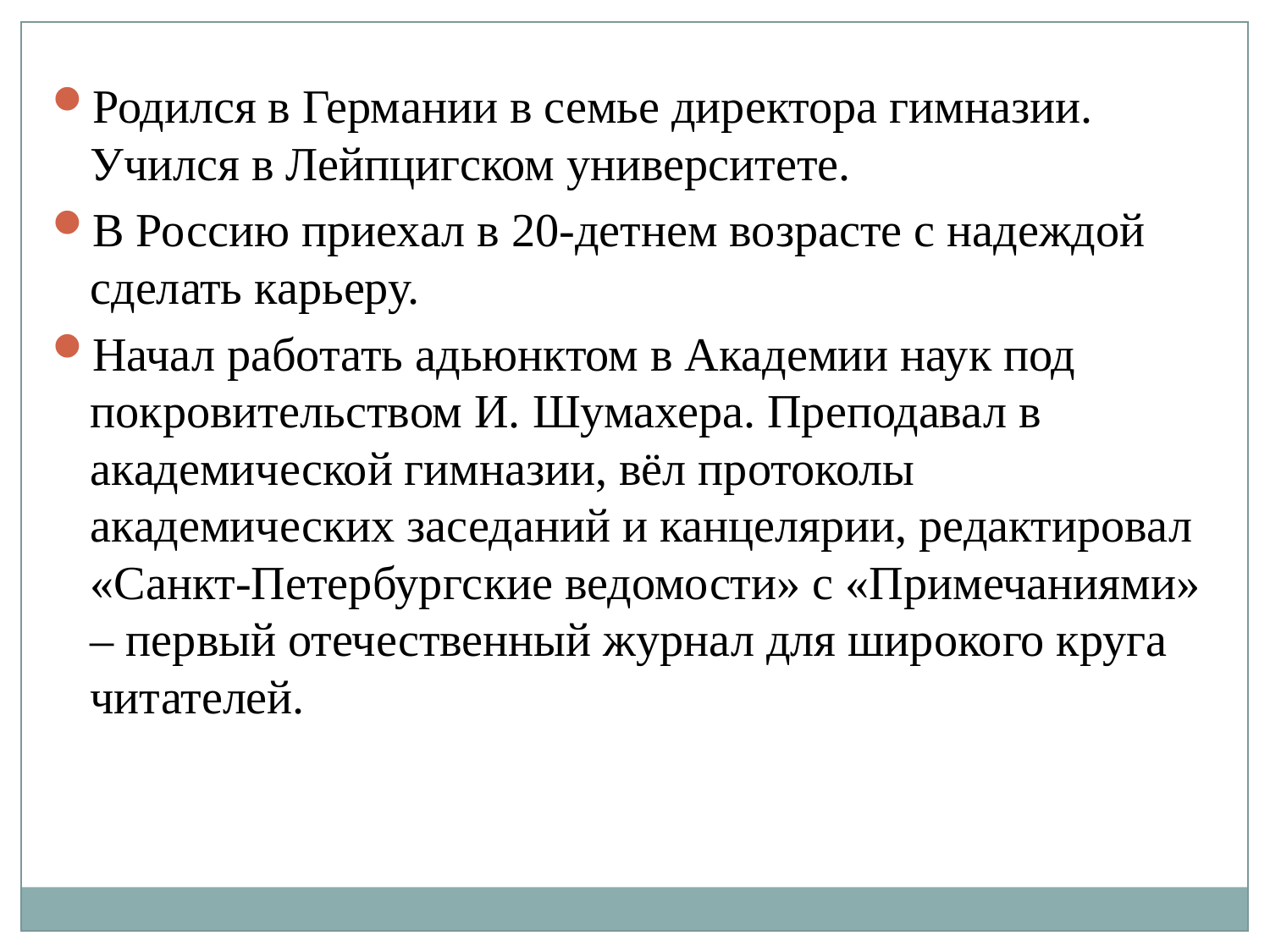

Родился в Германии в семье директора гимназии. Учился в Лейпцигском университете.
В Россию приехал в 20-детнем возрасте с надеждой сделать карьеру.
Начал работать адьюнктом в Академии наук под покровительством И. Шумахера. Преподавал в академической гимназии, вёл протоколы академических заседаний и канцелярии, редактировал «Санкт-Петербургские ведомости» с «Примечаниями» – первый отечественный журнал для широкого круга читателей.